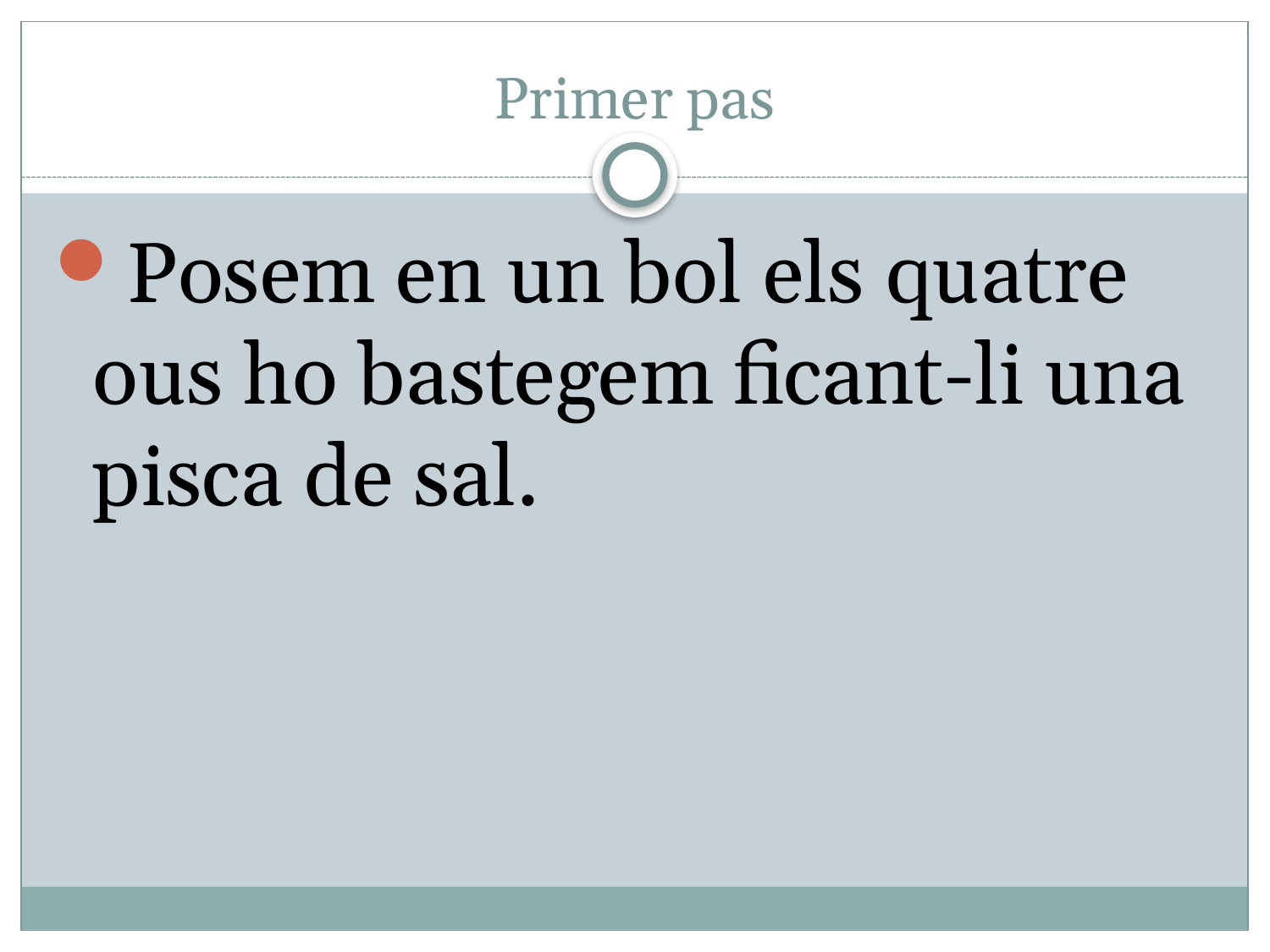

# Primer pas
Posem en un bol els quatre ous ho bastegem ficant-li una pisca de sal.